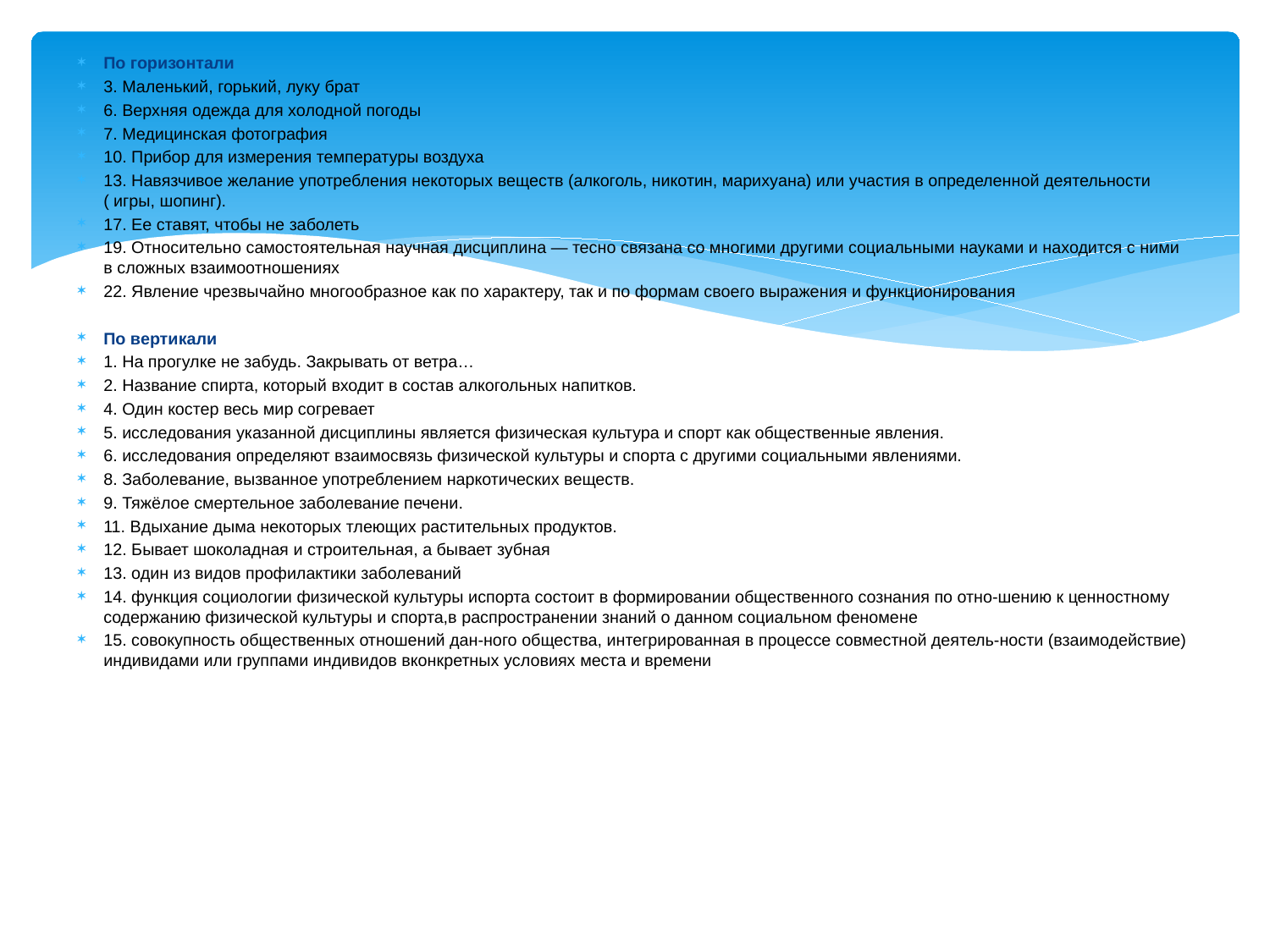

По горизонтали
3. Маленький, горький, луку брат
6. Верхняя одежда для холодной погоды
7. Медицинская фотография
10. Прибор для измерения температуры воздуха
13. Навязчивое желание употребления некоторых веществ (алкоголь, никотин, марихуана) или участия в определенной деятельности ( игры, шопинг).
17. Ее ставят, чтобы не заболеть
19. Относительно самостоятельная научная дисциплина — тесно связана со многими другими социальными науками и находится с ними в сложных взаимоотношениях
22. Явление чрезвычайно многообразное как по характеру, так и по формам своего выражения и функционирования

По вертикали
1. На прогулке не забудь. Закрывать от ветра…
2. Название спирта, который входит в состав алкогольных напитков.
4. Один костер весь мир согревает
5. исследования указанной дисциплины является физическая культура и спорт как общественные явления.
6. исследования определяют взаимосвязь физической культуры и спорта с другими социальными явлениями.
8. Заболевание, вызванное употреблением наркотических веществ.
9. Тяжёлое смертельное заболевание печени.
11. Вдыхание дыма некоторых тлеющих растительных продуктов.
12. Бывает шоколадная и строительная, а бывает зубная
13. один из видов профилактики заболеваний
14. функция социологии физической культуры испорта состоит в формировании общественного сознания по отно-шению к ценностному содержанию физической культуры и спорта,в распространении знаний о данном социальном феномене
15. совокупность общественных отношений дан-ного общества, интегрированная в процессе совместной деятель-ности (взаимодействие) индивидами или группами индивидов вконкретных условиях места и времени